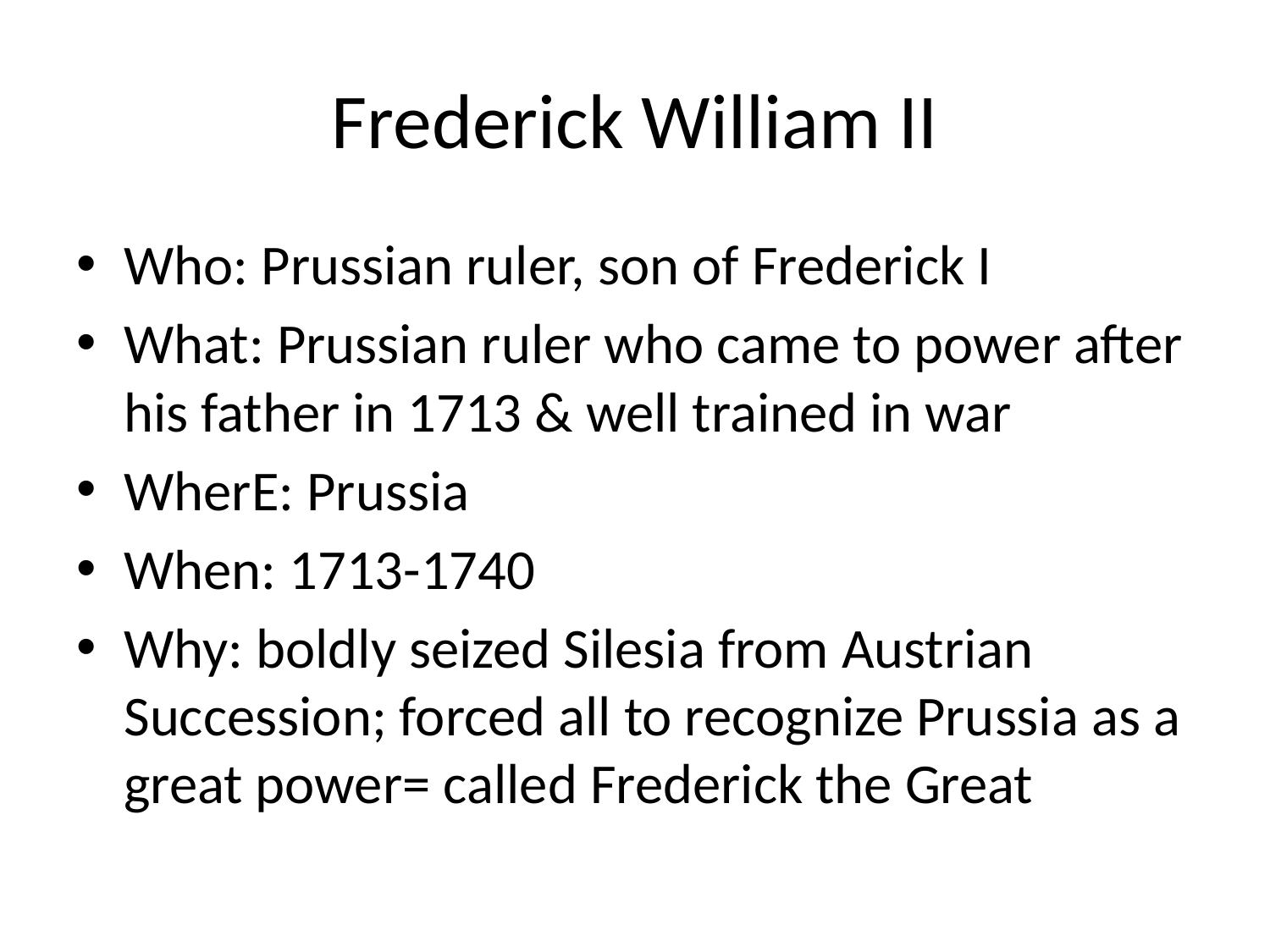

# Frederick William II
Who: Prussian ruler, son of Frederick I
What: Prussian ruler who came to power after his father in 1713 & well trained in war
WherE: Prussia
When: 1713-1740
Why: boldly seized Silesia from Austrian Succession; forced all to recognize Prussia as a great power= called Frederick the Great